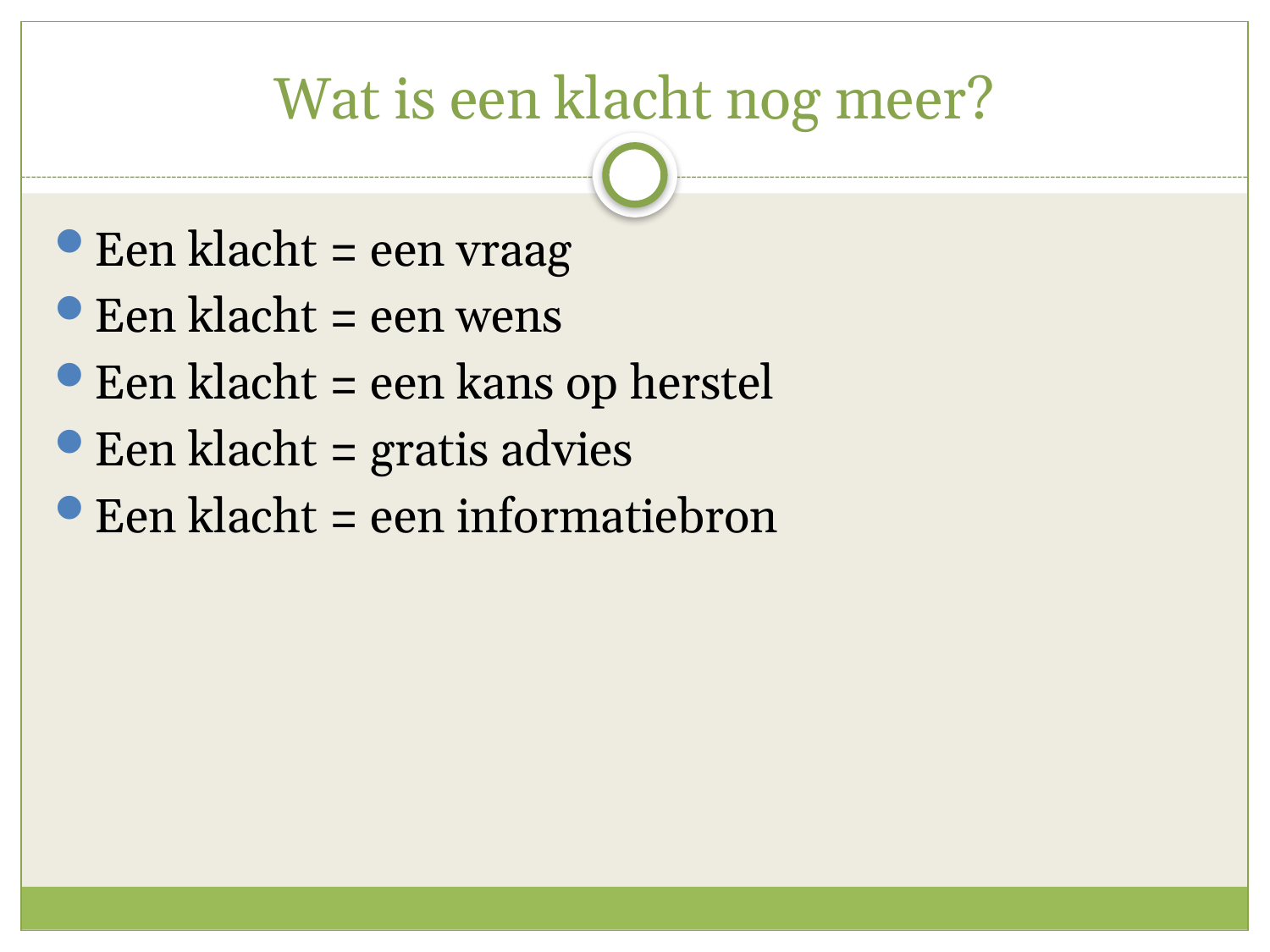

# Wat is een klacht nog meer?
Een klacht = een vraag
Een klacht = een wens
Een klacht = een kans op herstel
Een klacht = gratis advies
Een klacht = een informatiebron